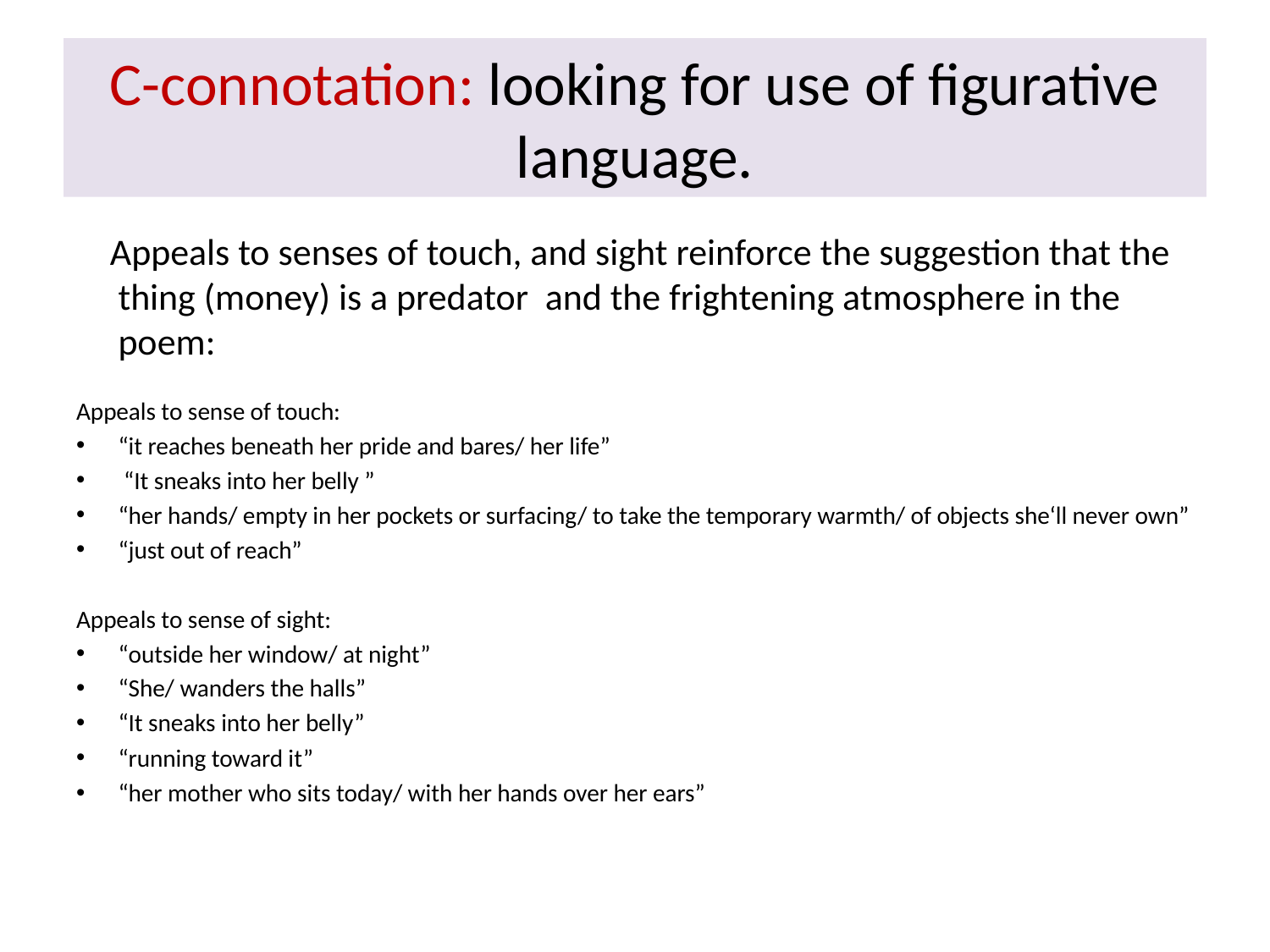

# C-connotation: looking for use of figurative language.
    Appeals to senses of touch, and sight reinforce the suggestion that the thing (money) is a predator  and the frightening atmosphere in the poem:

Appeals to sense of touch:
“it reaches beneath her pride and bares/ her life”
 “It sneaks into her belly ”
“her hands/ empty in her pockets or surfacing/ to take the temporary warmth/ of objects she‘ll never own”
“just out of reach”

Appeals to sense of sight:
“outside her window/ at night”
“She/ wanders the halls”
“It sneaks into her belly”
“running toward it”
“her mother who sits today/ with her hands over her ears”